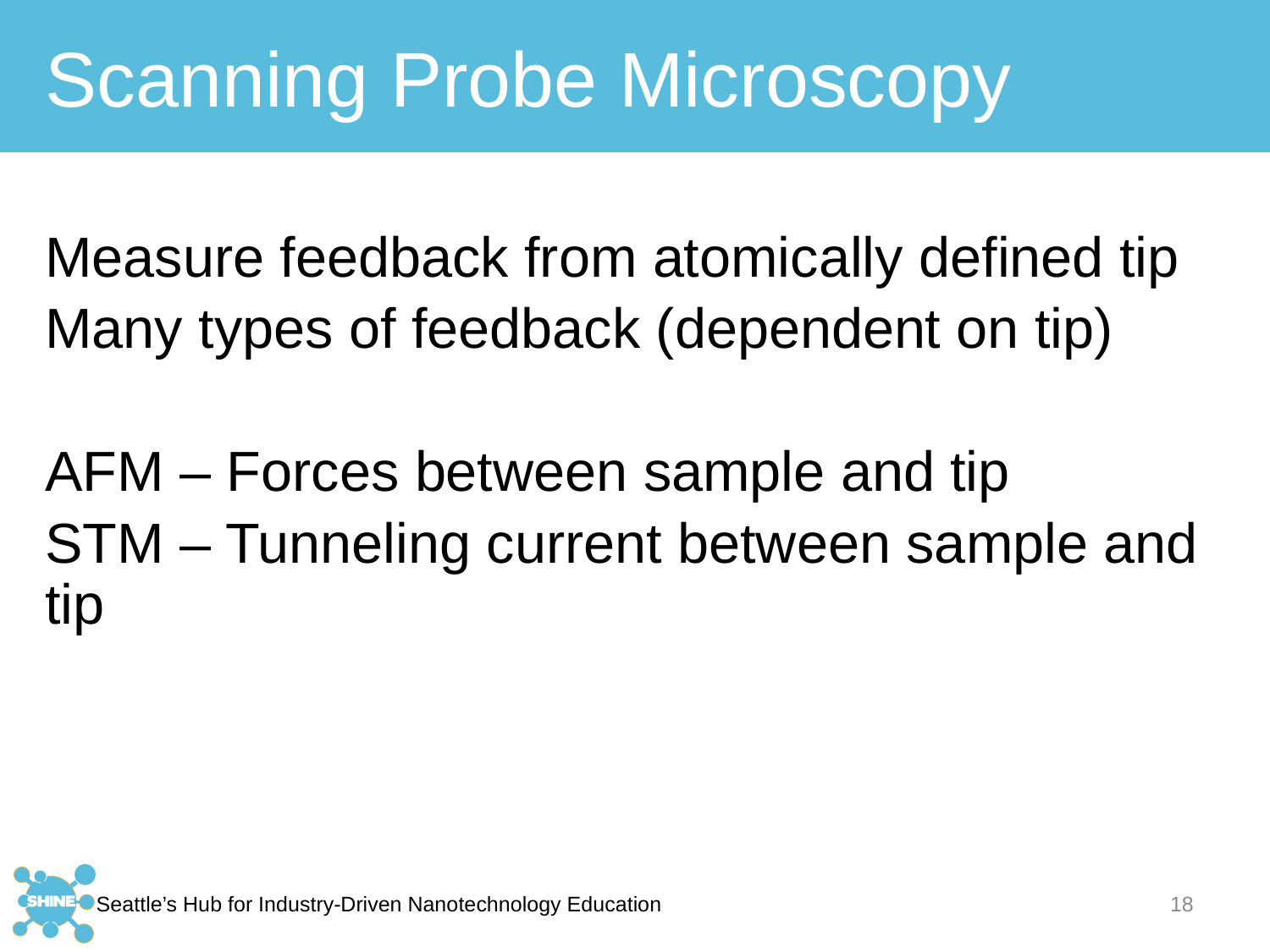

# Scanning Probe Microscopy
Measure feedback from atomically defined tip
Many types of feedback (dependent on tip)

AFM – Forces between sample and tip
STM – Tunneling current between sample and tip

18